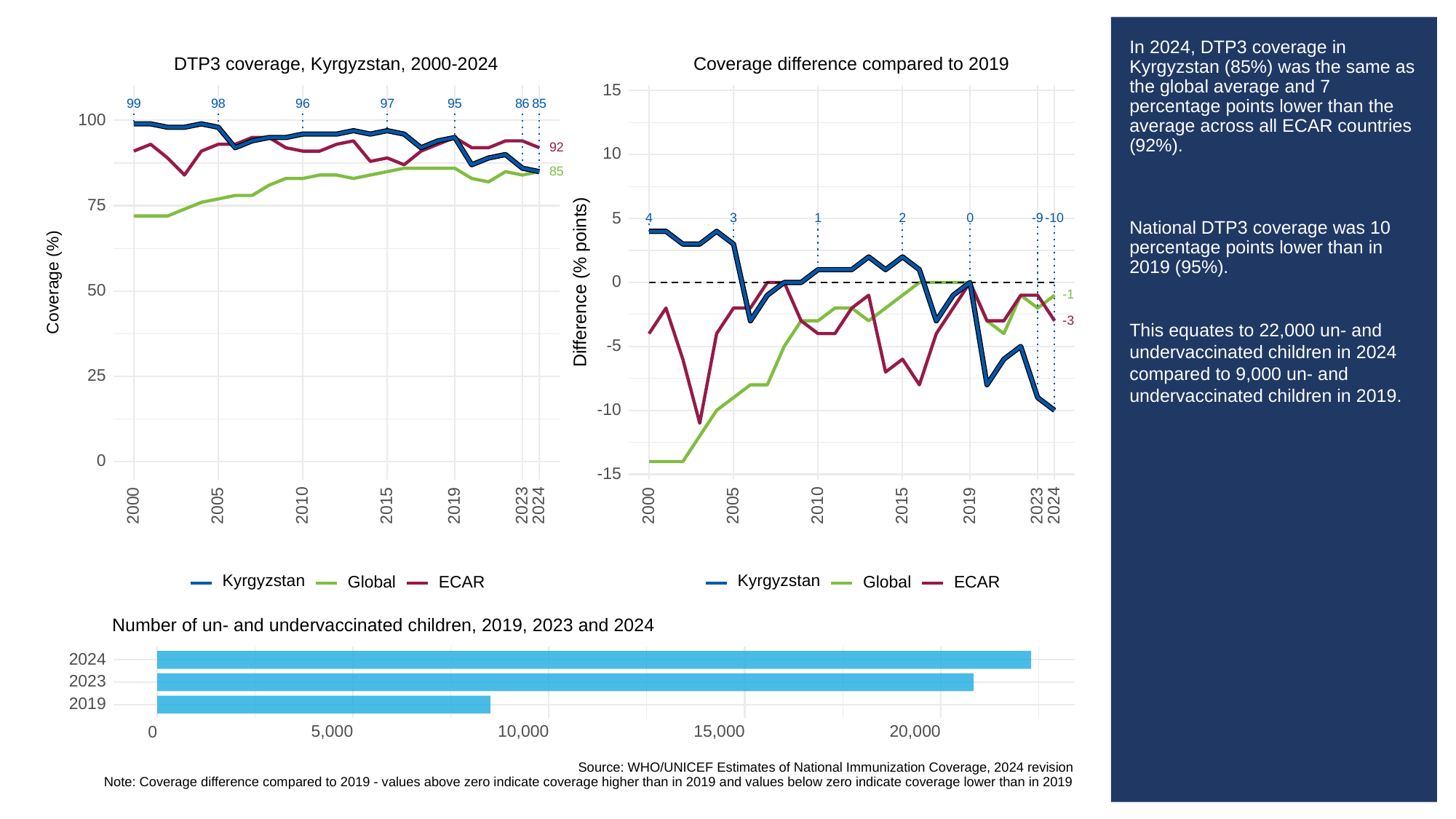

# In 2024, DTP3 coverage in Kyrgyzstan (85%) was the same as the global average and 7 percentage points lower than the average across all ECAR countries (92%).

National DTP3 coverage was 10 percentage points lower than in 2019 (95%).

This equates to 22,000 un- and undervaccinated children in 2024 compared to 9,000 un- and undervaccinated children in 2019.

Coverage difference compared to 2019
DTP3 coverage, Kyrgyzstan, 2000-2024
15

99
98
96
97
95
86
85

100

92
10

85

75

5
3
0
-9
-10
1
2
4

Difference (% points)
Coverage (%)
0

50
-1

-3

-5

25

-10

0

-15

2023
2023
2000
2005
2010
2015
2019
2024
2000
2005
2010
2015
2019
2024
Kyrgyzstan
Kyrgyzstan
Global
ECAR
Global
ECAR

Number of un- and undervaccinated children, 2019, 2023 and 2024

2024

2023

2019

5,000
10,000
15,000
20,000
0
Source: WHO/UNICEF Estimates of National Immunization Coverage, 2024 revision
Note: Coverage difference compared to 2019 - values above zero indicate coverage higher than in 2019 and values below zero indicate coverage lower than in 2019